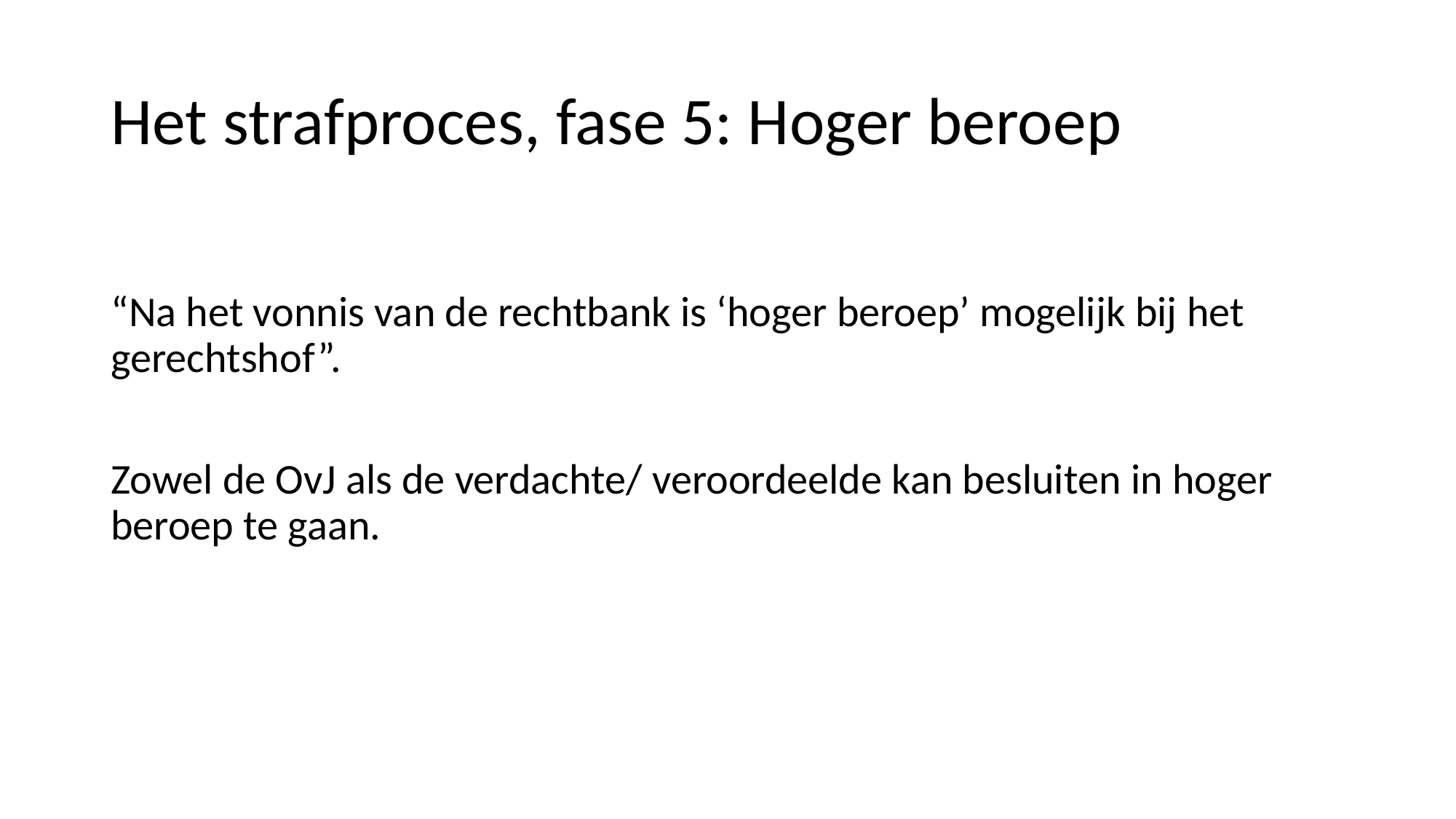

# Het strafproces, fase 5: Hoger beroep

“Na het vonnis van de rechtbank is ‘hoger beroep’ mogelijk bij het gerechtshof”.

Zowel de OvJ als de verdachte/ veroordeelde kan besluiten in hoger beroep te gaan.